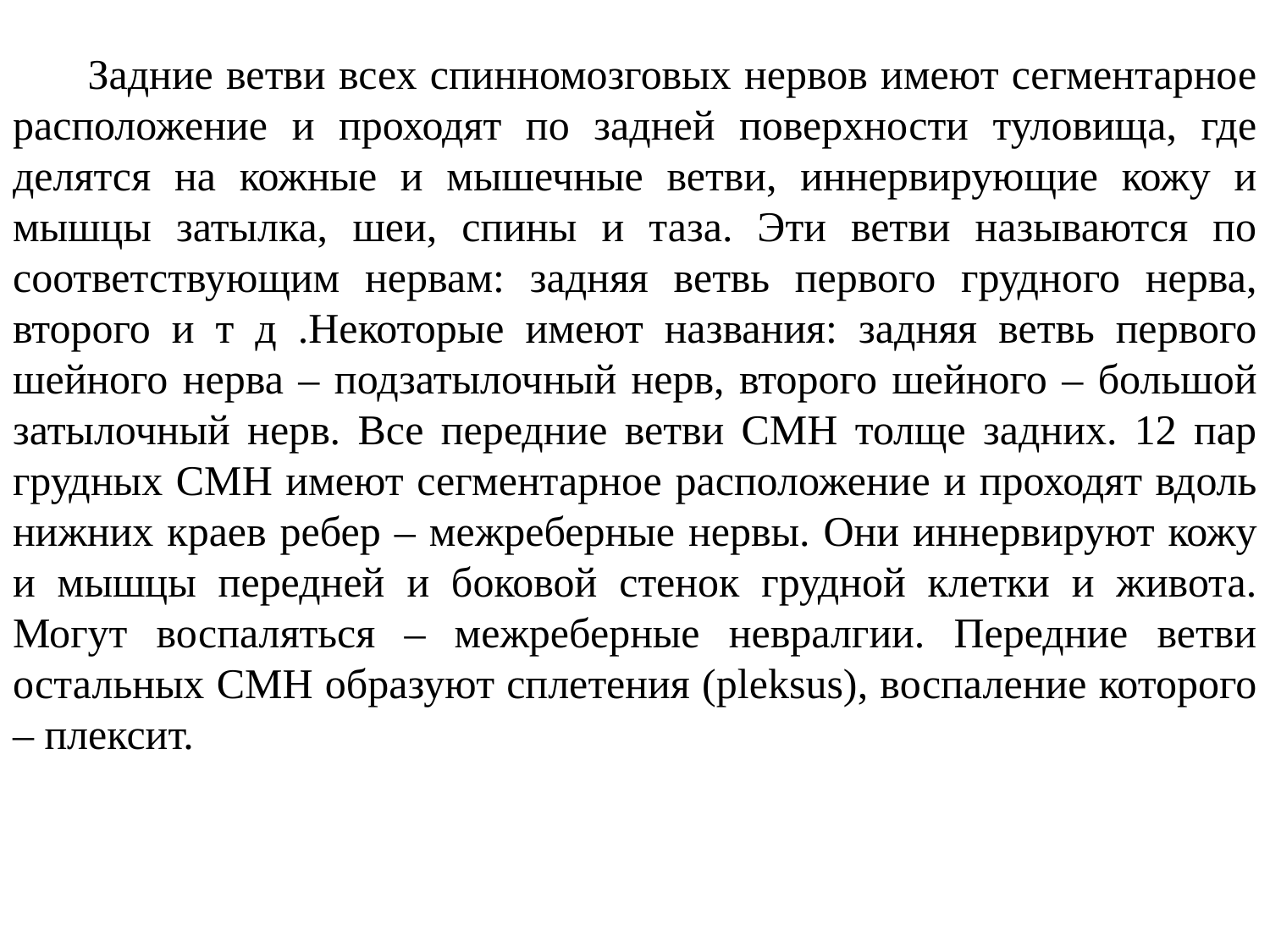

Задние ветви всех спинномозговых нервов имеют сегментарное расположение и проходят по задней поверхности туловища, где делятся на кожные и мышечные ветви, иннервирующие кожу и мышцы затылка, шеи, спины и таза. Эти ветви называются по соответствующим нервам: задняя ветвь первого грудного нерва, второго и т д .Некоторые имеют названия: задняя ветвь первого шейного нерва – подзатылочный нерв, второго шейного – большой затылочный нерв. Все передние ветви СМН толще задних. 12 пар грудных СМН имеют сегментарное расположение и проходят вдоль нижних краев ребер – межреберные нервы. Они иннервируют кожу и мышцы передней и боковой стенок грудной клетки и живота. Могут воспаляться – межреберные невралгии. Передние ветви остальных СМН образуют сплетения (pleksus), воспаление которого – плексит.